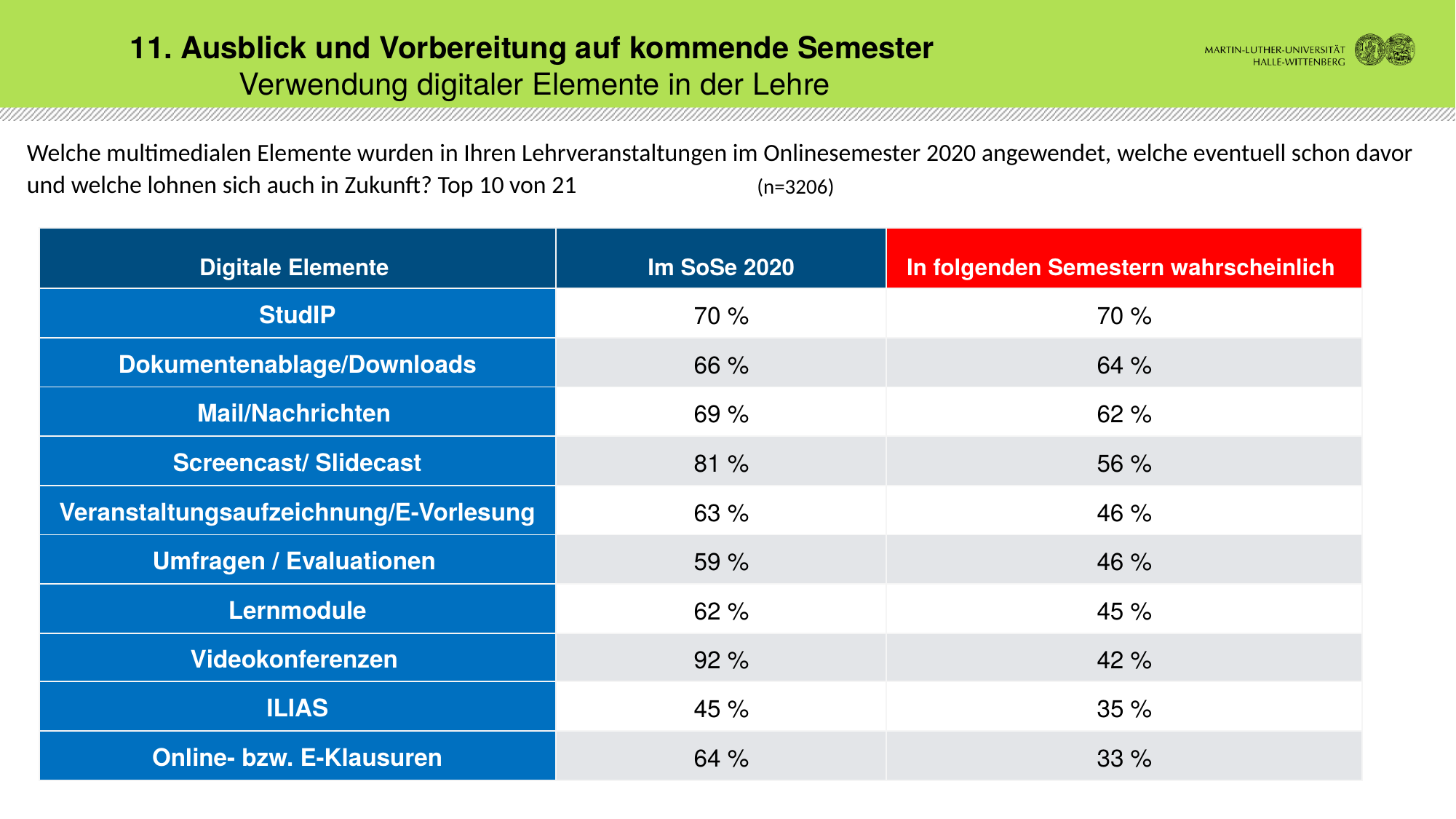

11. Ausblick und Vorbereitung auf kommende Semester
 	Verwendung digitaler Elemente in der Lehre
# Welche multimedialen Elemente wurden in Ihren Lehrveranstaltungen im Onlinesemester 2020 angewendet, welche eventuell schon davor und welche lohnen sich auch in Zukunft? Top 10 von 21                                (n=3206)
| Digitale Elemente | Im SoSe 2020 | In folgenden Semestern wahrscheinlich |
| --- | --- | --- |
| StudIP | 70 % | 70 % |
| Dokumentenablage/Downloads | 66 % | 64 % |
| Mail/Nachrichten | 69 % | 62 % |
| Screencast/ Slidecast | 81 % | 56 % |
| Veranstaltungsaufzeichnung/E-Vorlesung | 63 % | 46 % |
| Umfragen / Evaluationen | 59 % | 46 % |
| Lernmodule | 62 % | 45 % |
| Videokonferenzen | 92 % | 42 % |
| ILIAS | 45 % | 35 % |
| Online- bzw. E-Klausuren | 64 % | 33 % |